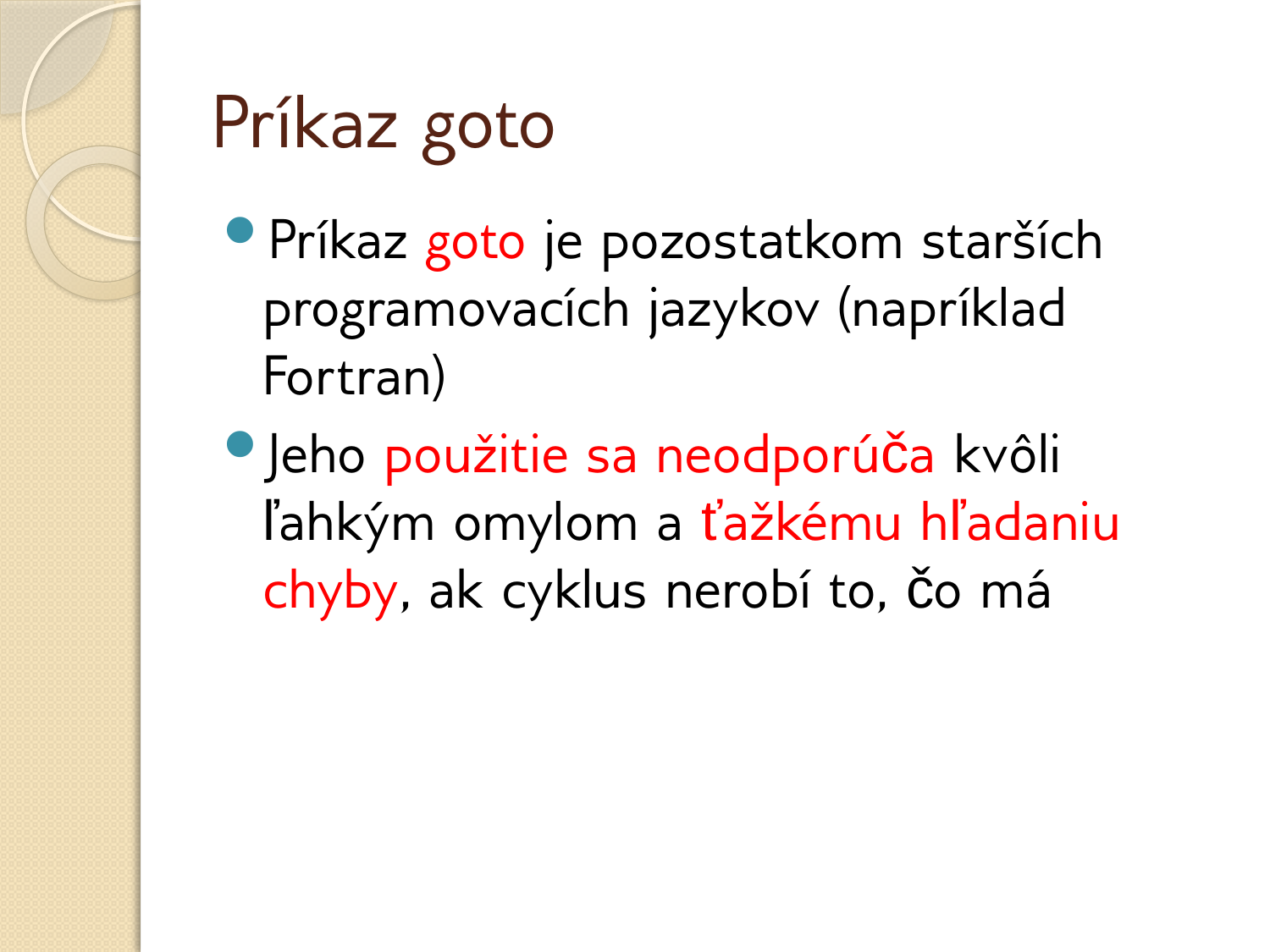

# Príkaz goto
Príkaz goto je pozostatkom starších programovacích jazykov (napríklad Fortran)
Jeho použitie sa neodporúča kvôli ľahkým omylom a ťažkému hľadaniu chyby, ak cyklus nerobí to, čo má